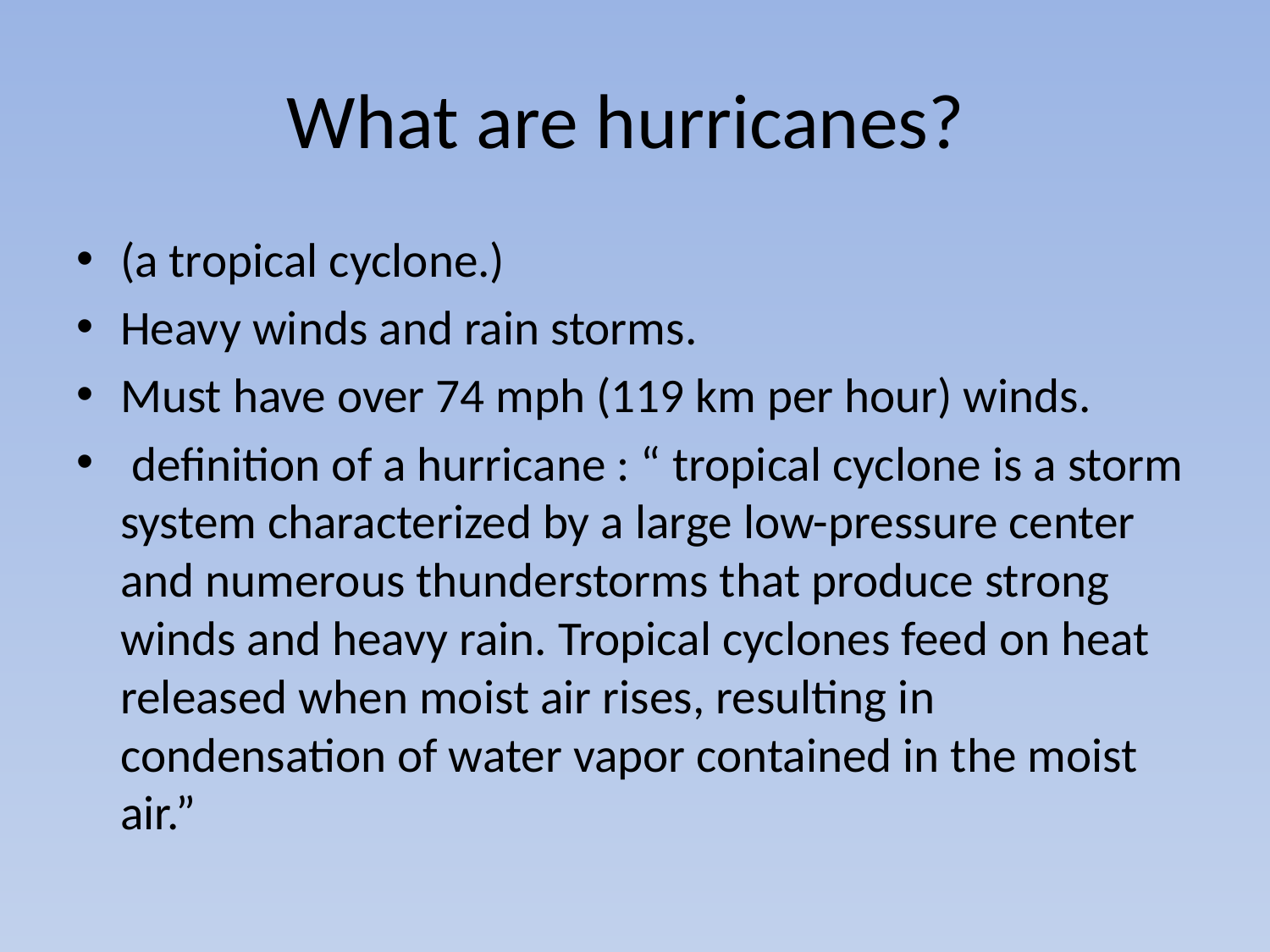

# What are hurricanes?
(a tropical cyclone.)
Heavy winds and rain storms.
Must have over 74 mph (119 km per hour) winds.
 definition of a hurricane : “ tropical cyclone is a storm system characterized by a large low-pressure center and numerous thunderstorms that produce strong winds and heavy rain. Tropical cyclones feed on heat released when moist air rises, resulting in condensation of water vapor contained in the moist air.”